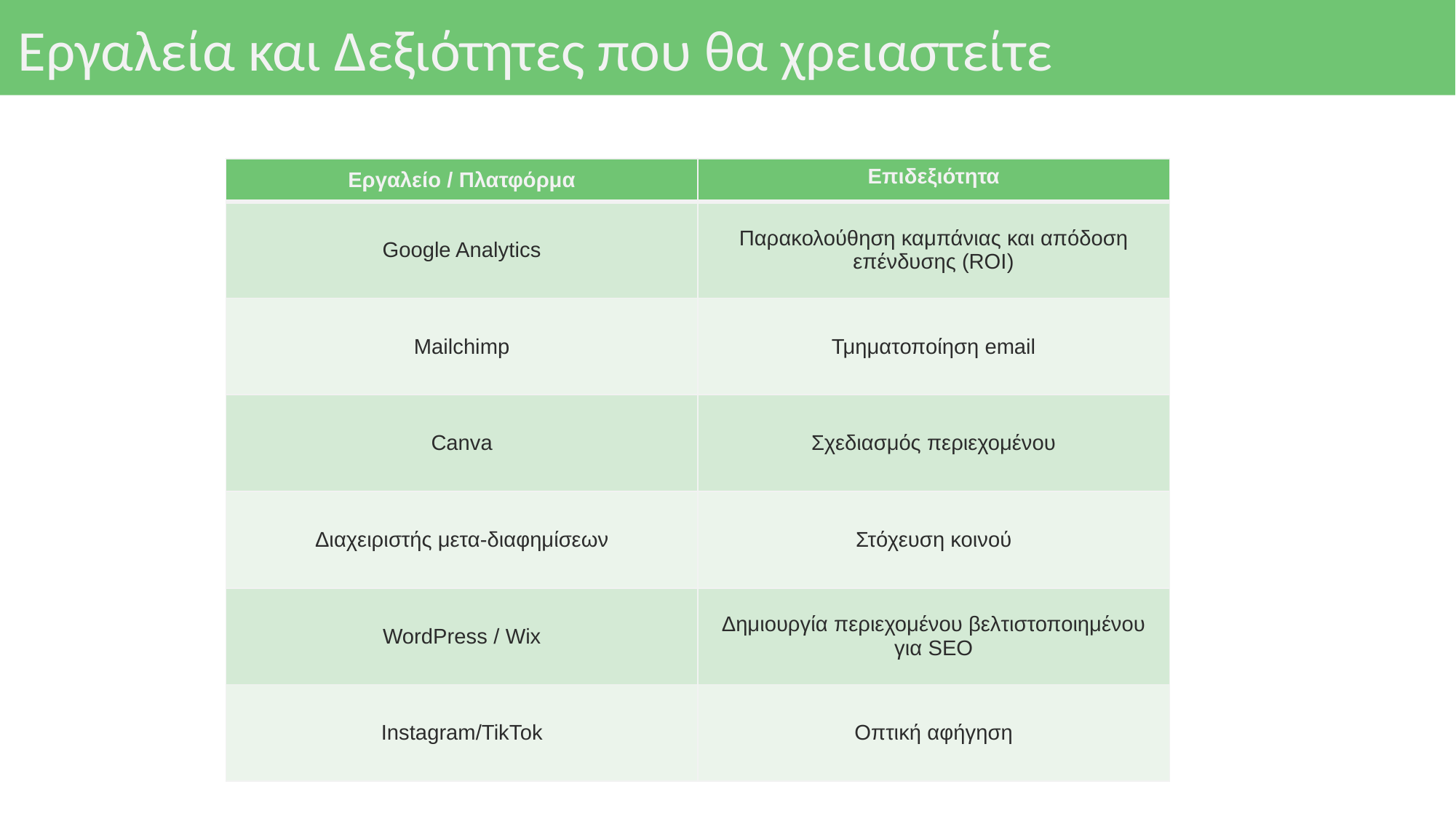

# Εργαλεία και Δεξιότητες που θα χρειαστείτε
| Εργαλείο / Πλατφόρμα | Επιδεξιότητα |
| --- | --- |
| Google Analytics | Παρακολούθηση καμπάνιας και απόδοση επένδυσης (ROI) |
| Mailchimp | Τμηματοποίηση email |
| Canva | Σχεδιασμός περιεχομένου |
| Διαχειριστής μετα-διαφημίσεων | Στόχευση κοινού |
| WordPress / Wix | Δημιουργία περιεχομένου βελτιστοποιημένου για SEO |
| Instagram/TikTok | Οπτική αφήγηση |